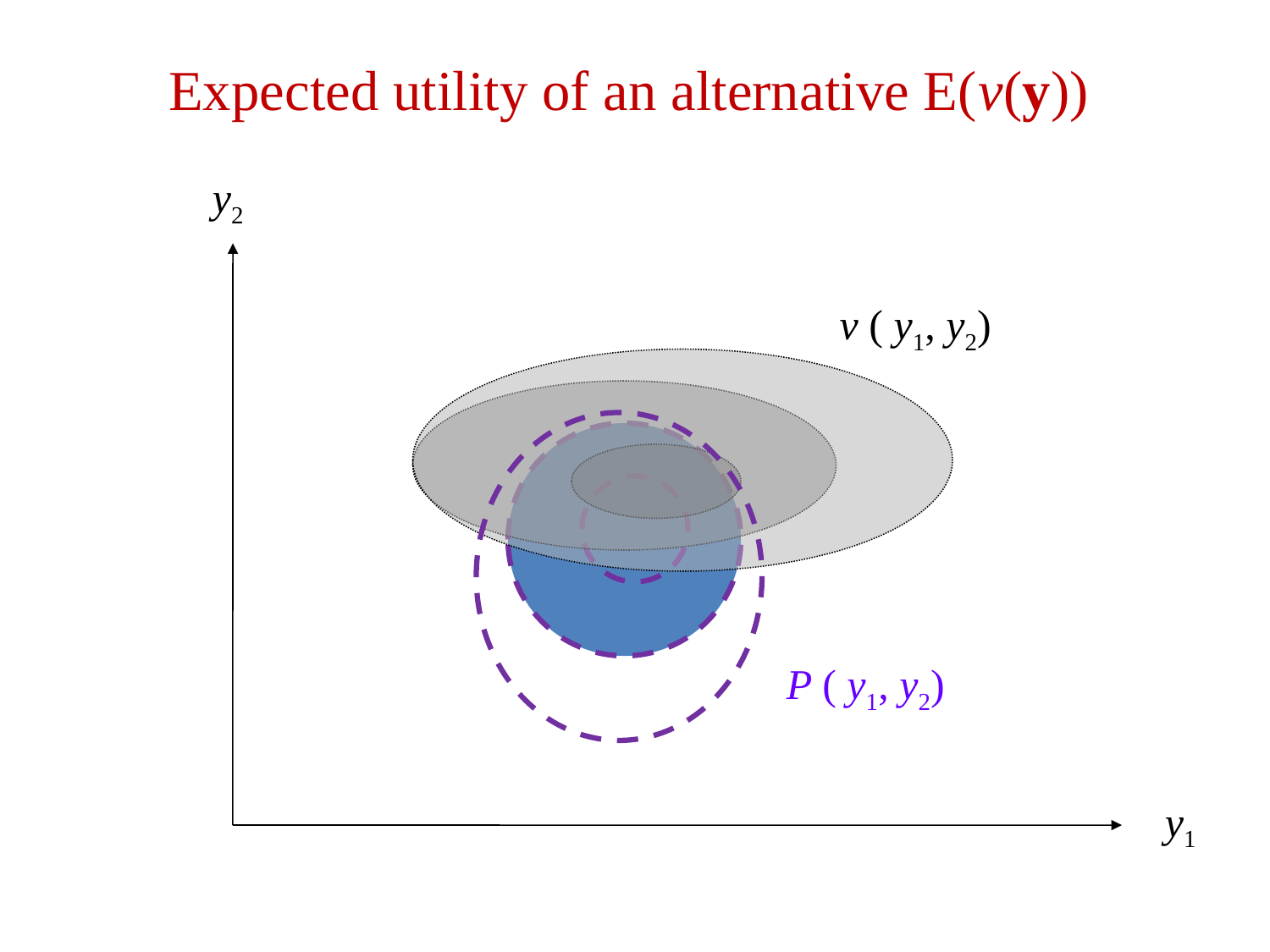

# Expected utility of an alternative E(v(y))
y2

v ( y1, y2)

P ( y1, y2)
y1